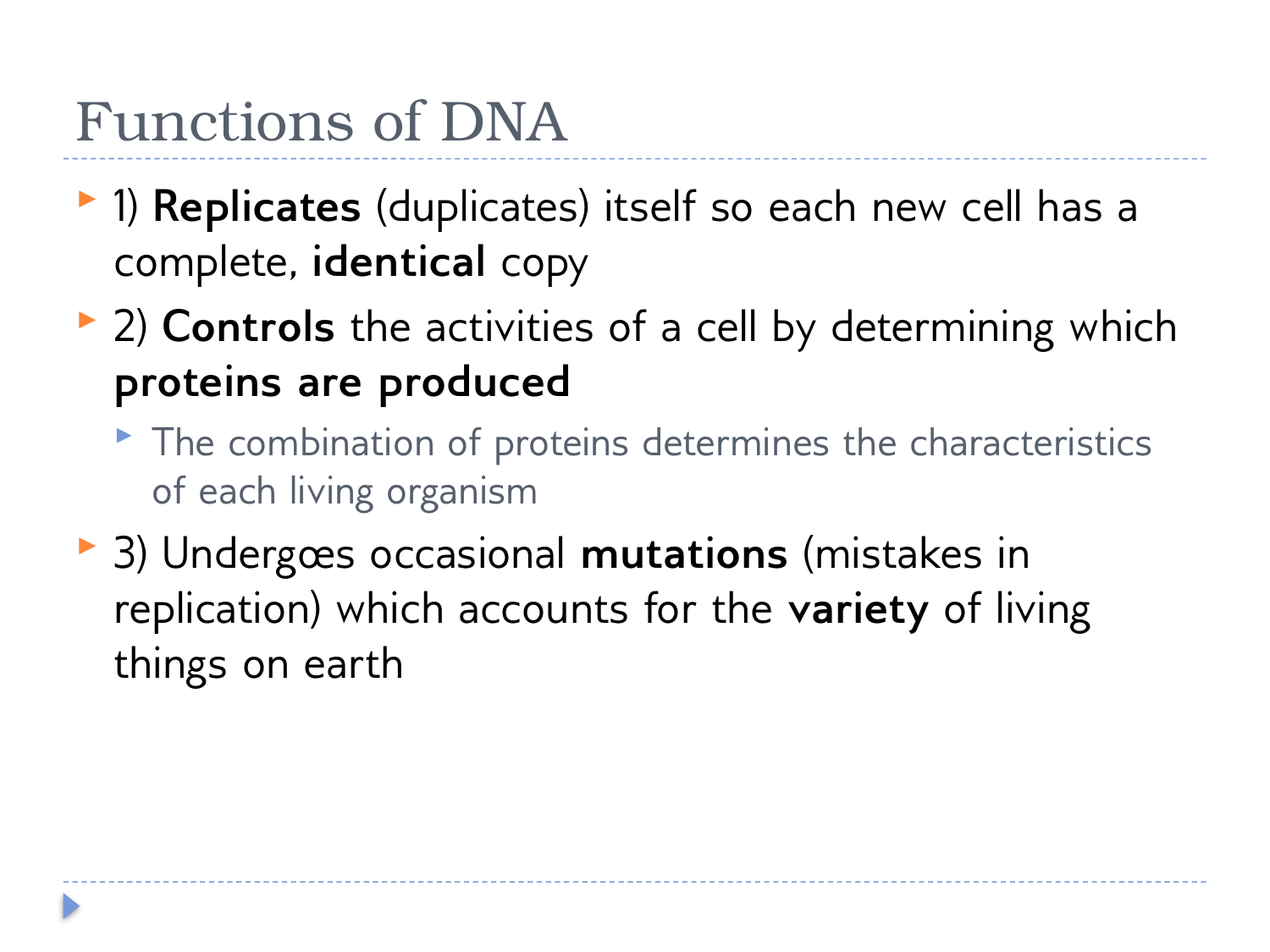

# Functions of DNA
1) Replicates (duplicates) itself so each new cell has a complete, identical copy
2) Controls the activities of a cell by determining which proteins are produced
The combination of proteins determines the characteristics of each living organism
3) Undergoes occasional mutations (mistakes in replication) which accounts for the variety of living things on earth